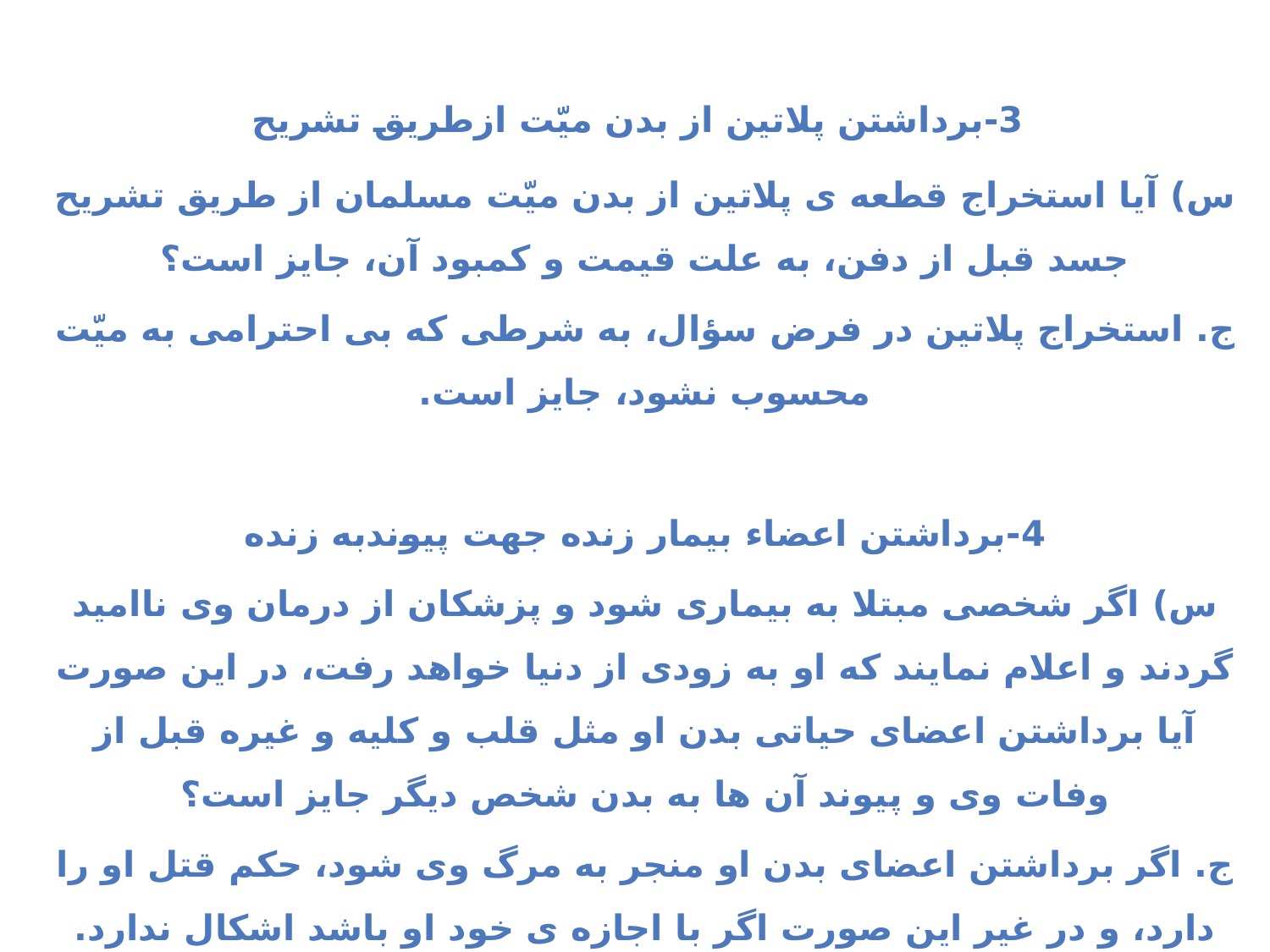

3-برداشتن پلاتین از بدن میّت ازطریق تشریح
س) آیا استخراج قطعه ی پلاتین از بدن میّت مسلمان از طریق تشریح جسد قبل از دفن، به علت قیمت و کمبود آن، جایز است؟
ج. استخراج پلاتین در فرض سؤال، به شرطی که بی احترامی به میّت محسوب نشود، جایز است.

4-برداشتن اعضاء بیمار زنده جهت پیوندبه زنده
س) اگر شخصی مبتلا به بیماری شود و پزشکان از درمان وی ناامید گردند و اعلام نمایند که او به زودی از دنیا خواهد رفت، در این صورت آیا برداشتن اعضای حیاتی بدن او مثل قلب و کلیه و غیره قبل از وفات وی و پیوند آن ها به بدن شخص دیگر جایز است؟
ج. اگر برداشتن اعضای بدن او منجر به مرگ وی شود، حکم قتل او را دارد، و در غیر این صورت اگر با اجازه ی خود او باشد اشکال ندارد.